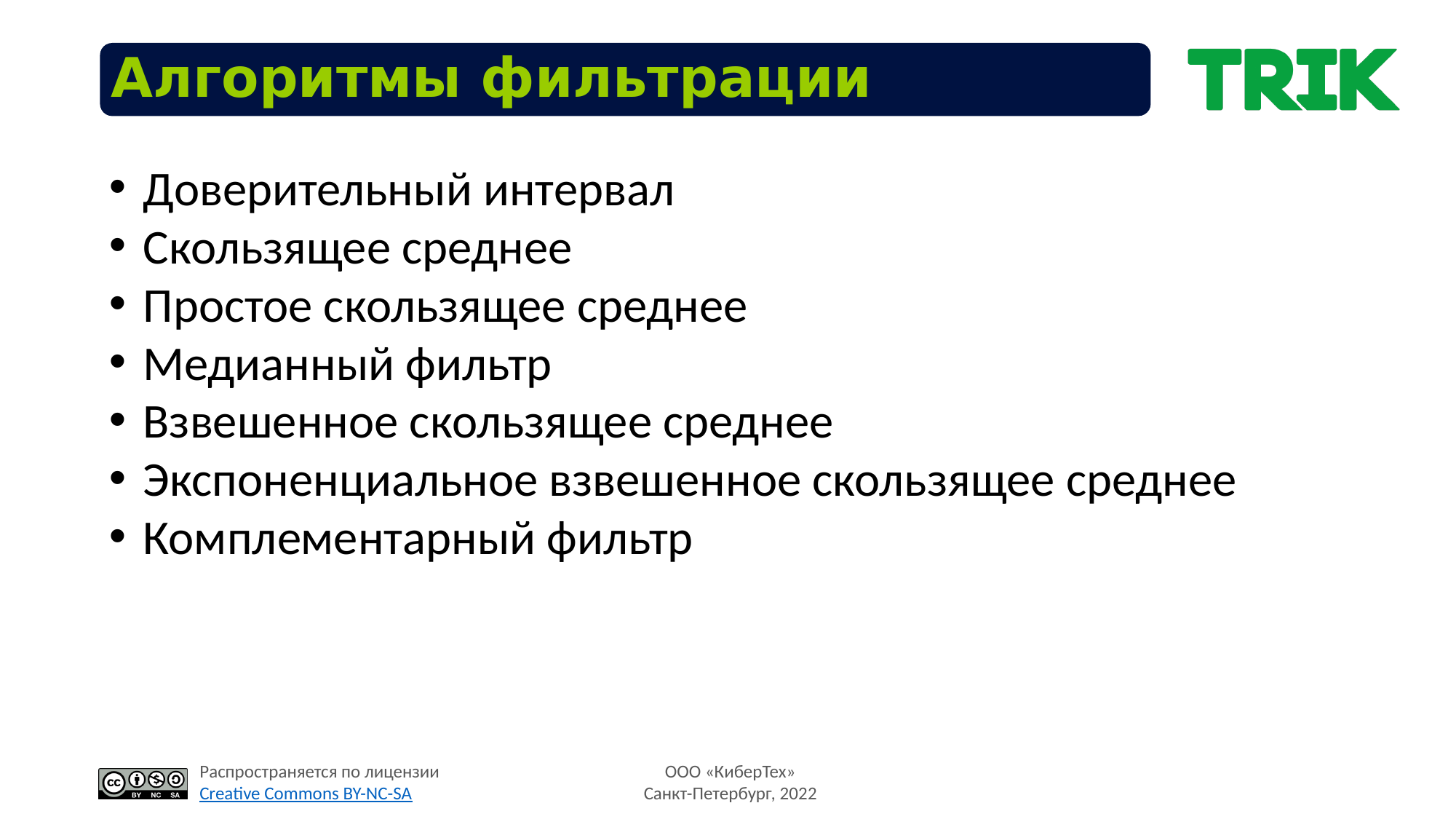

# Алгоритмы фильтрации
Доверительный интервал
Скользящее среднее
Простое скользящее среднее
Медианный фильтр
Взвешенное скользящее среднее
Экспоненциальное взвешенное скользящее среднее
Комплементарный фильтр